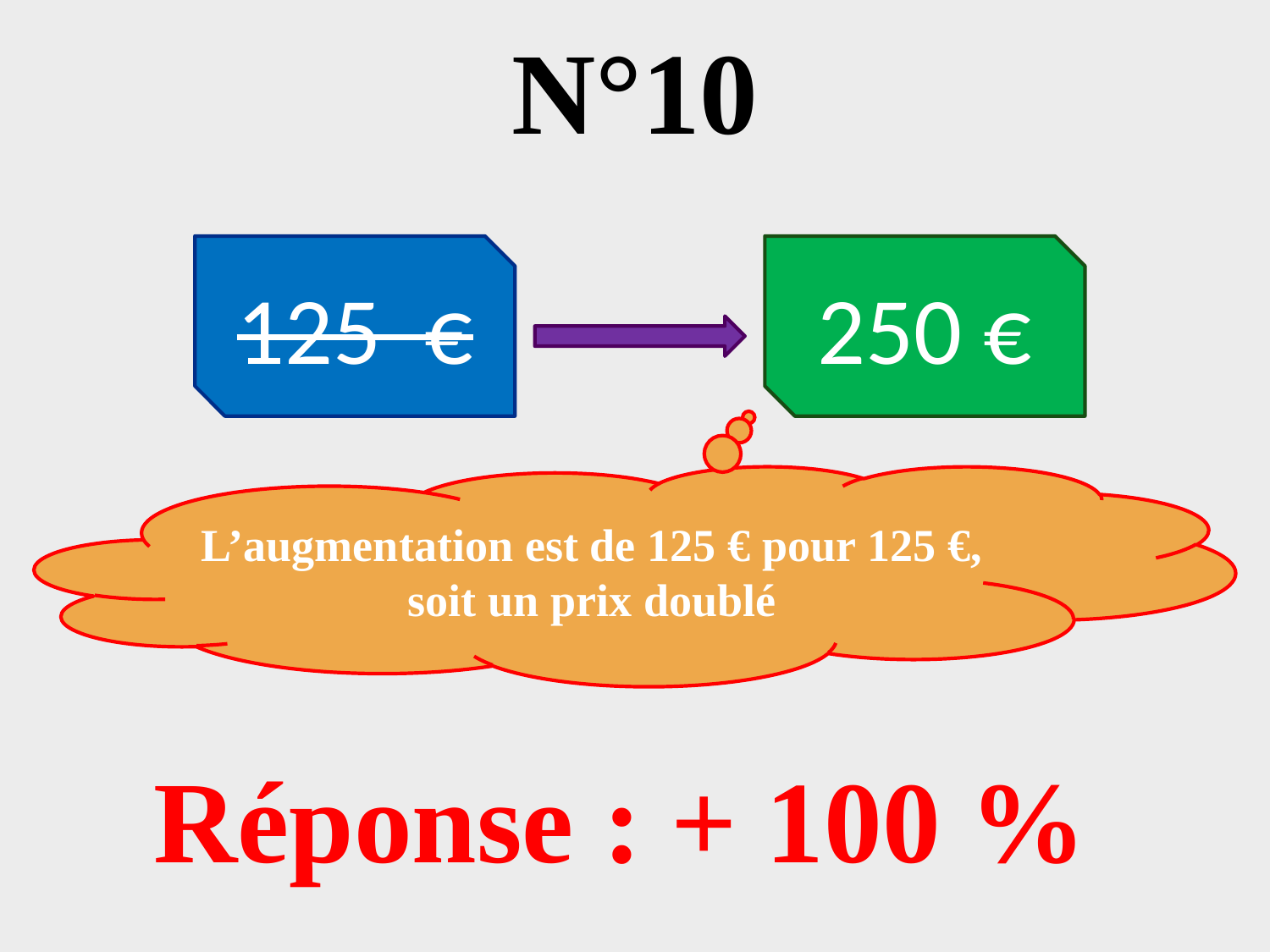

# N°10
125  €
250 €

L’augmentation est de 125 € pour 125 €, soit un prix doublé
Réponse : + 100 %